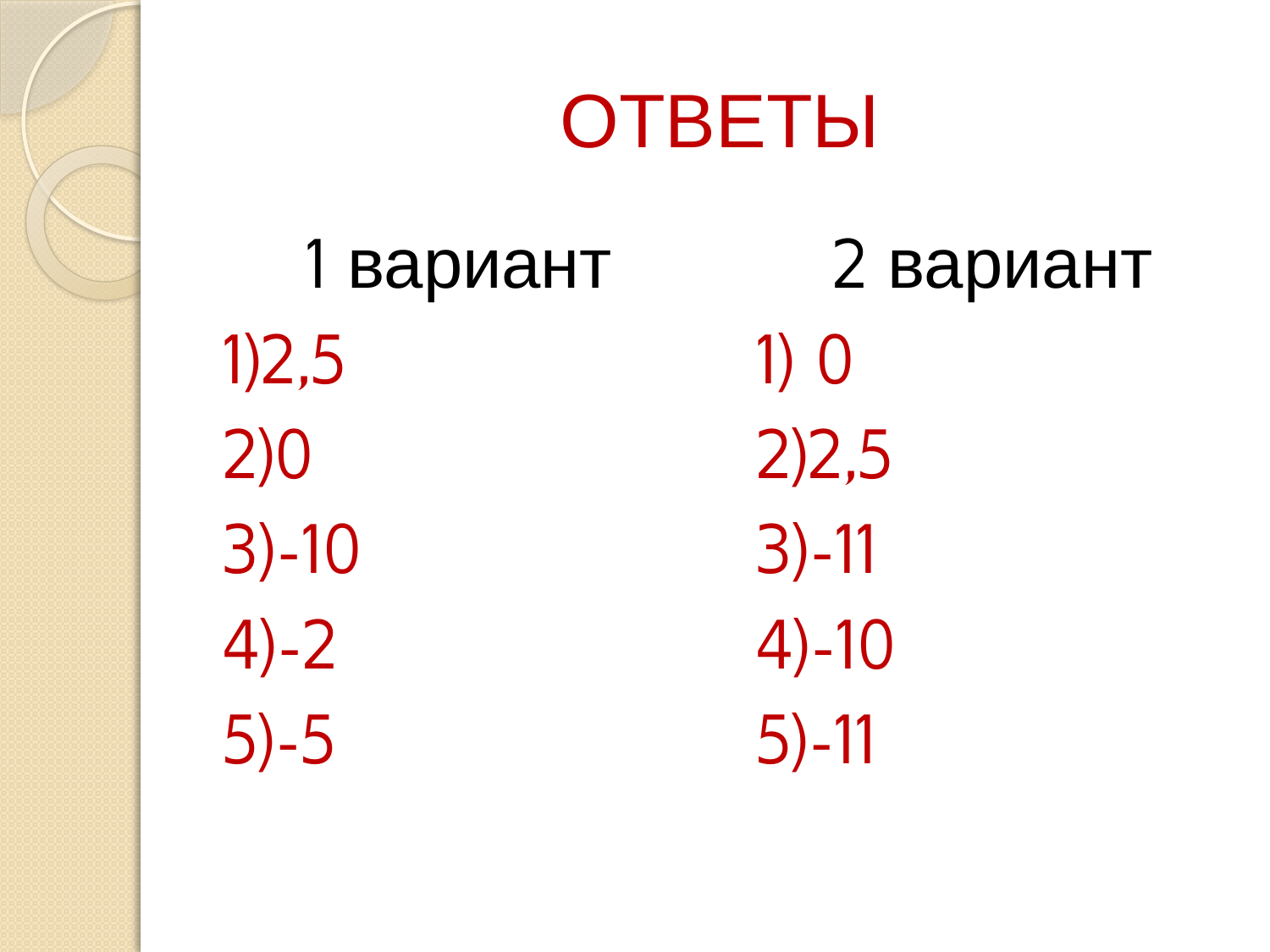

# ОТВЕТЫ
1 вариант
1)2,5
2)0
3)-10
4)-2
5)-5

2 вариант
1) 0
2)2,5
3)-11
4)-10
5)-11